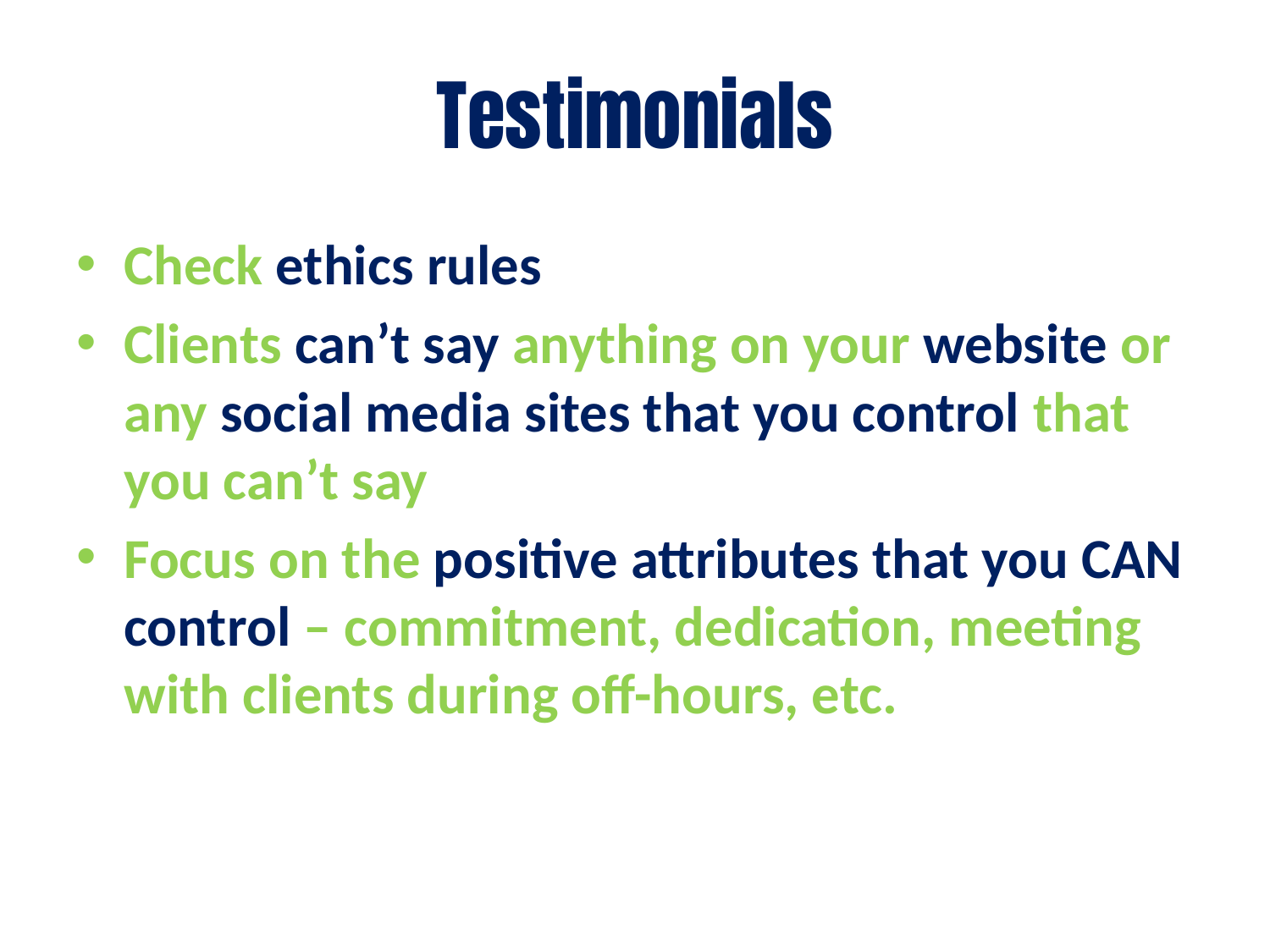

# Testimonials
Check ethics rules
Clients can’t say anything on your website or any social media sites that you control that you can’t say
Focus on the positive attributes that you CAN control – commitment, dedication, meeting with clients during off-hours, etc.